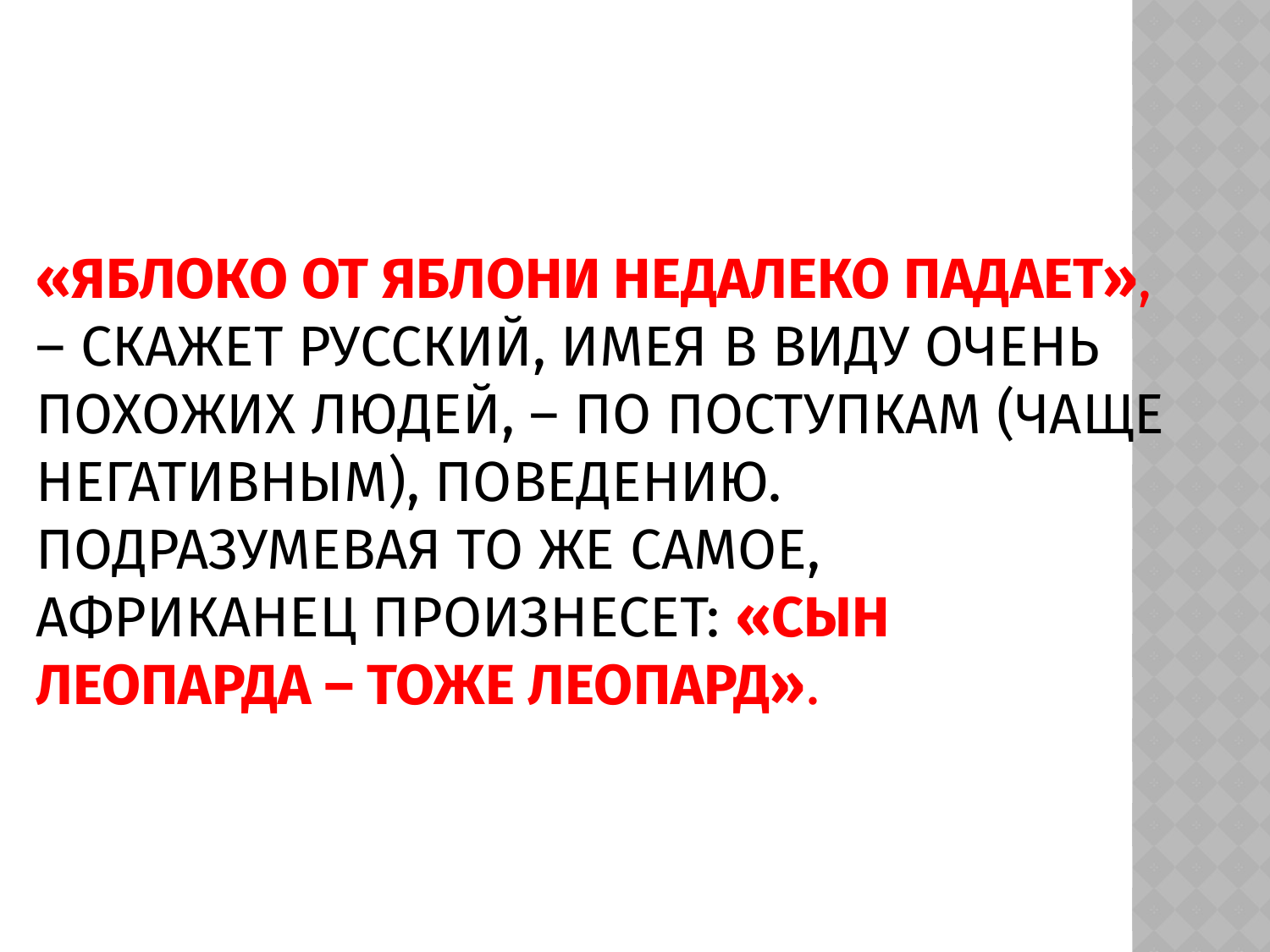

# «Яблоко от яблони недалеко падает», – скажет русский, имея в виду очень похожих людей, – по поступкам (чаще негативным), поведению. Подразумевая то же самое, африканец произнесет: «Сын леопарда – тоже леопард».